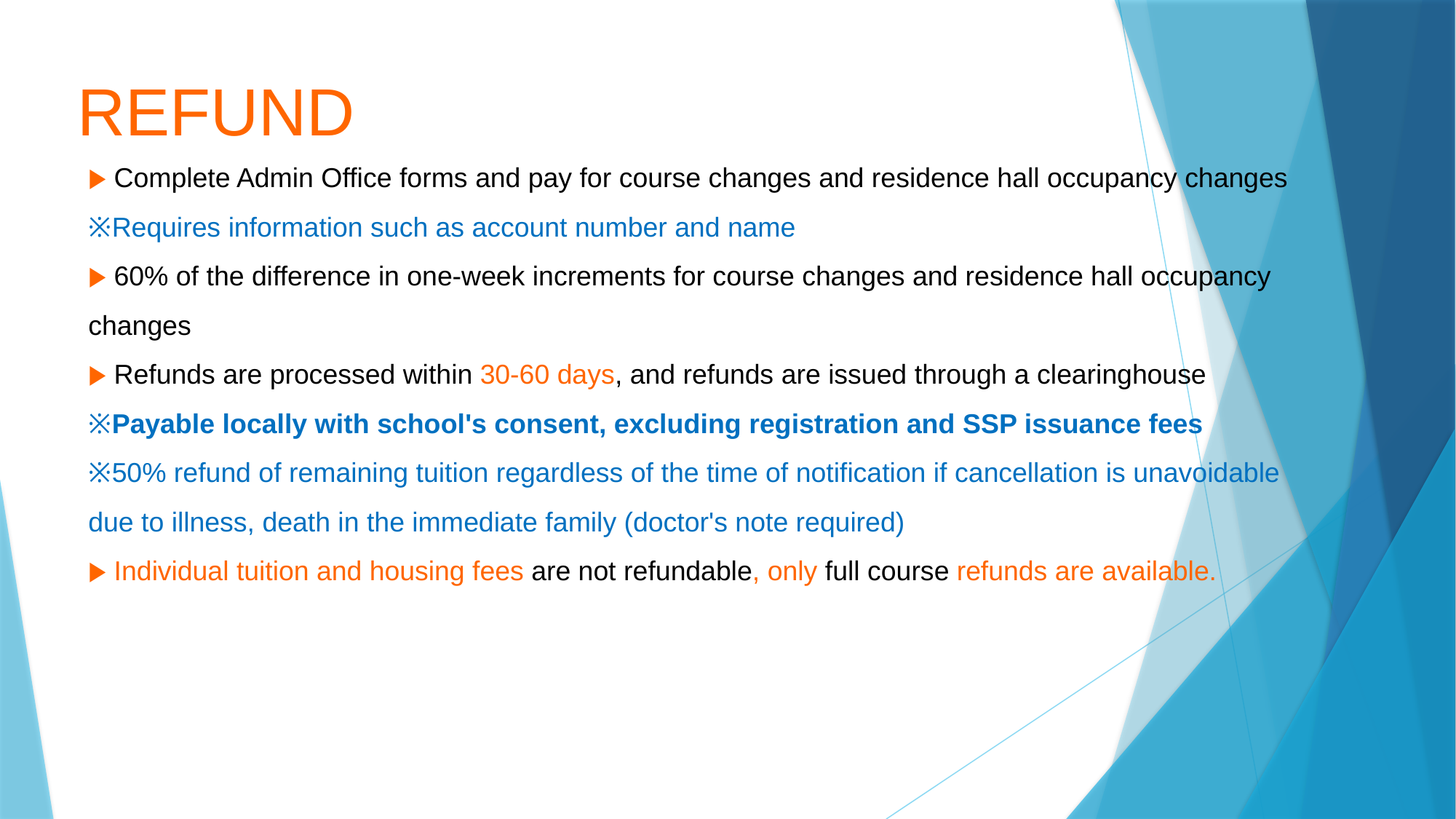

REFUND
▶ Complete Admin Office forms and pay for course changes and residence hall occupancy changes
※ Requires information such as account number and name
▶ 60% of the difference in one-week increments for course changes and residence hall occupancy changes
▶ Refunds are processed within 30-60 days, and refunds are issued through a clearinghouse
※ Payable locally with school's consent, excluding registration and SSP issuance fees
※ 50% refund of remaining tuition regardless of the time of notification if cancellation is unavoidable due to illness, death in the immediate family (doctor's note required)
▶ Individual tuition and housing fees are not refundable, only full course refunds are available.